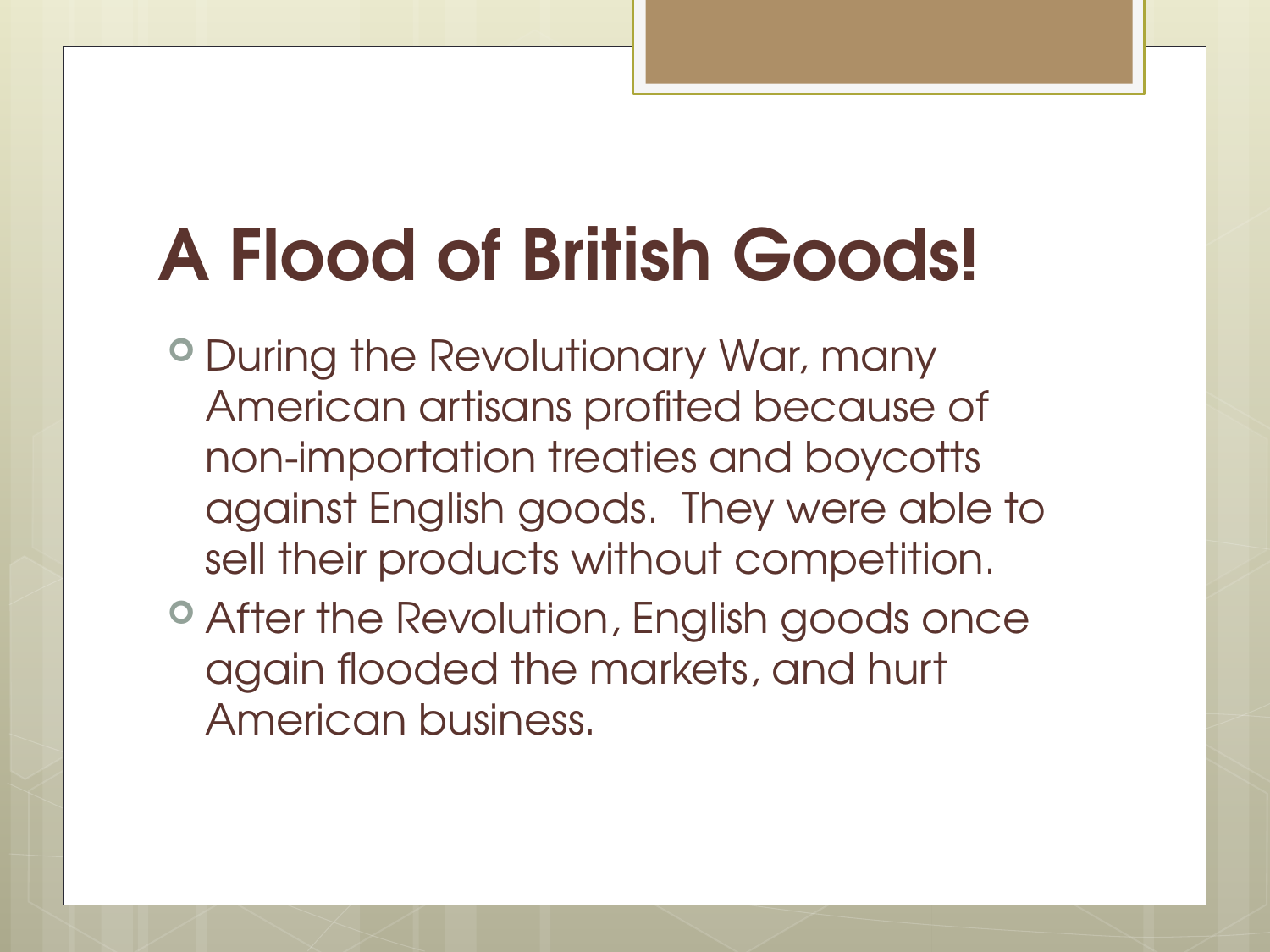

# A Flood of British Goods!
During the Revolutionary War, many American artisans profited because of non-importation treaties and boycotts against English goods.  They were able to sell their products without competition.
After the Revolution, English goods once again flooded the markets, and hurt American business.